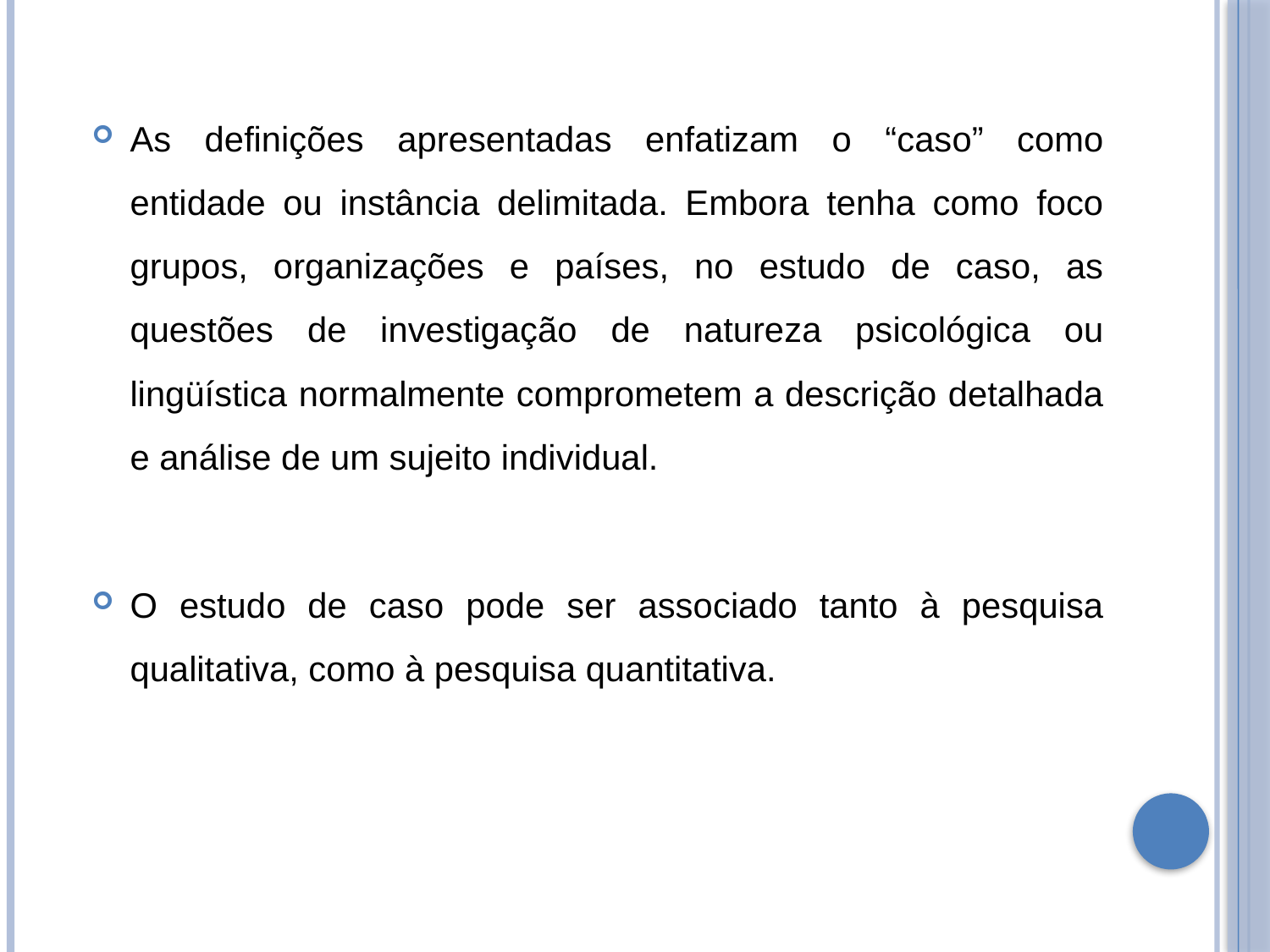

As definições apresentadas enfatizam o “caso” como entidade ou instância delimitada. Embora tenha como foco grupos, organizações e países, no estudo de caso, as questões de investigação de natureza psicológica ou lingüística normalmente comprometem a descrição detalhada e análise de um sujeito individual.

O estudo de caso pode ser associado tanto à pesquisa qualitativa, como à pesquisa quantitativa.